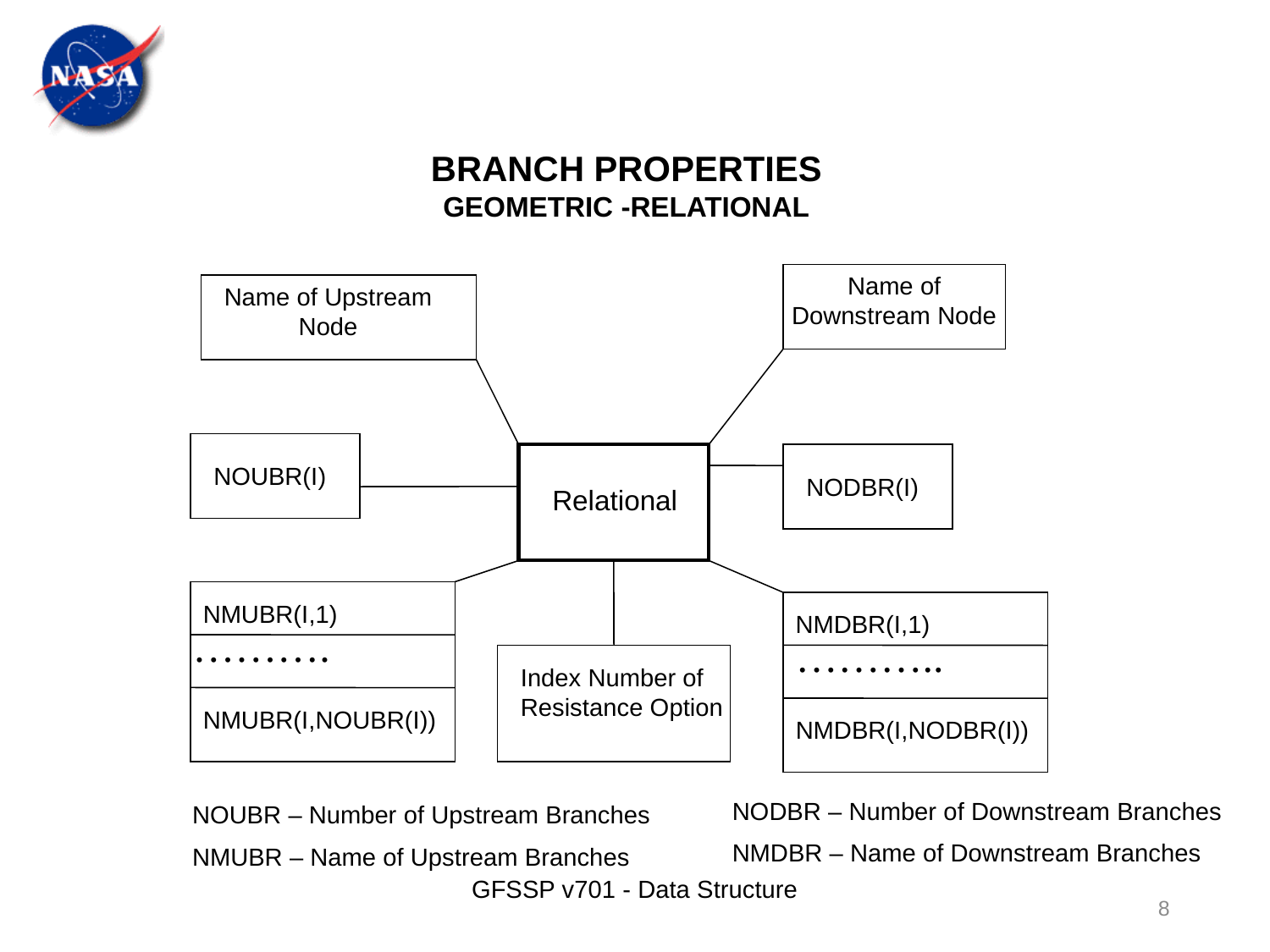

BRANCH PROPERTIES
GEOMETRIC -RELATIONAL
Name of Downstream Node

Name of Upstream Node

NOUBR(I)

NMUBR(I,1)

NMUBR(I,NOUBR(I))

NODBR(I)

NMDBR(I,1)

NMDBR(I,NODBR(I))

Relational

……….
………..

Index Number of Resistance Option
NODBR – Number of Downstream Branches
NMDBR – Name of Downstream Branches

NOUBR – Number of Upstream Branches
NMUBR – Name of Upstream Branches
GFSSP v701 - Data Structure
8